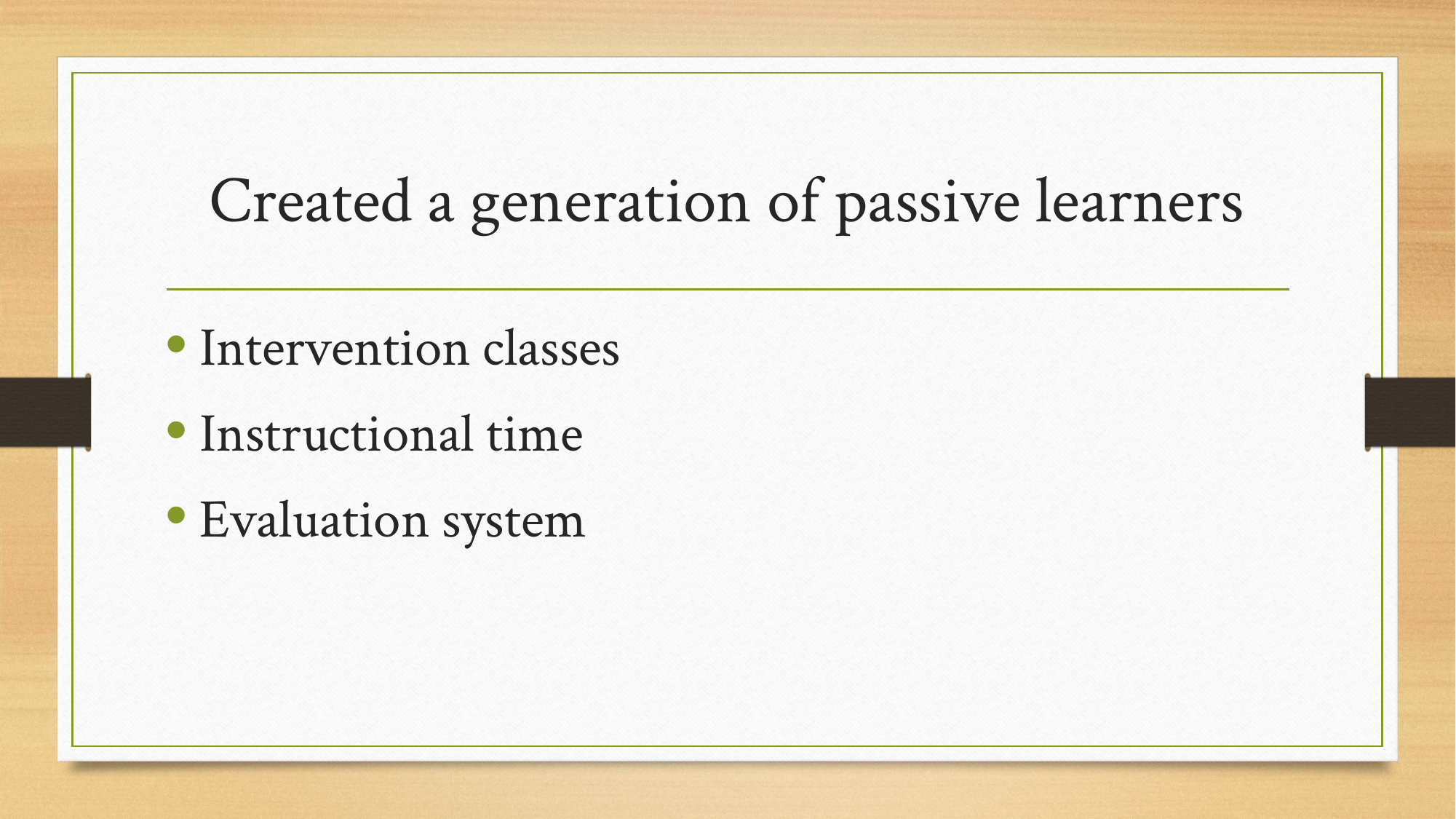

# Created a generation of passive learners
Intervention classes
Instructional time
Evaluation system